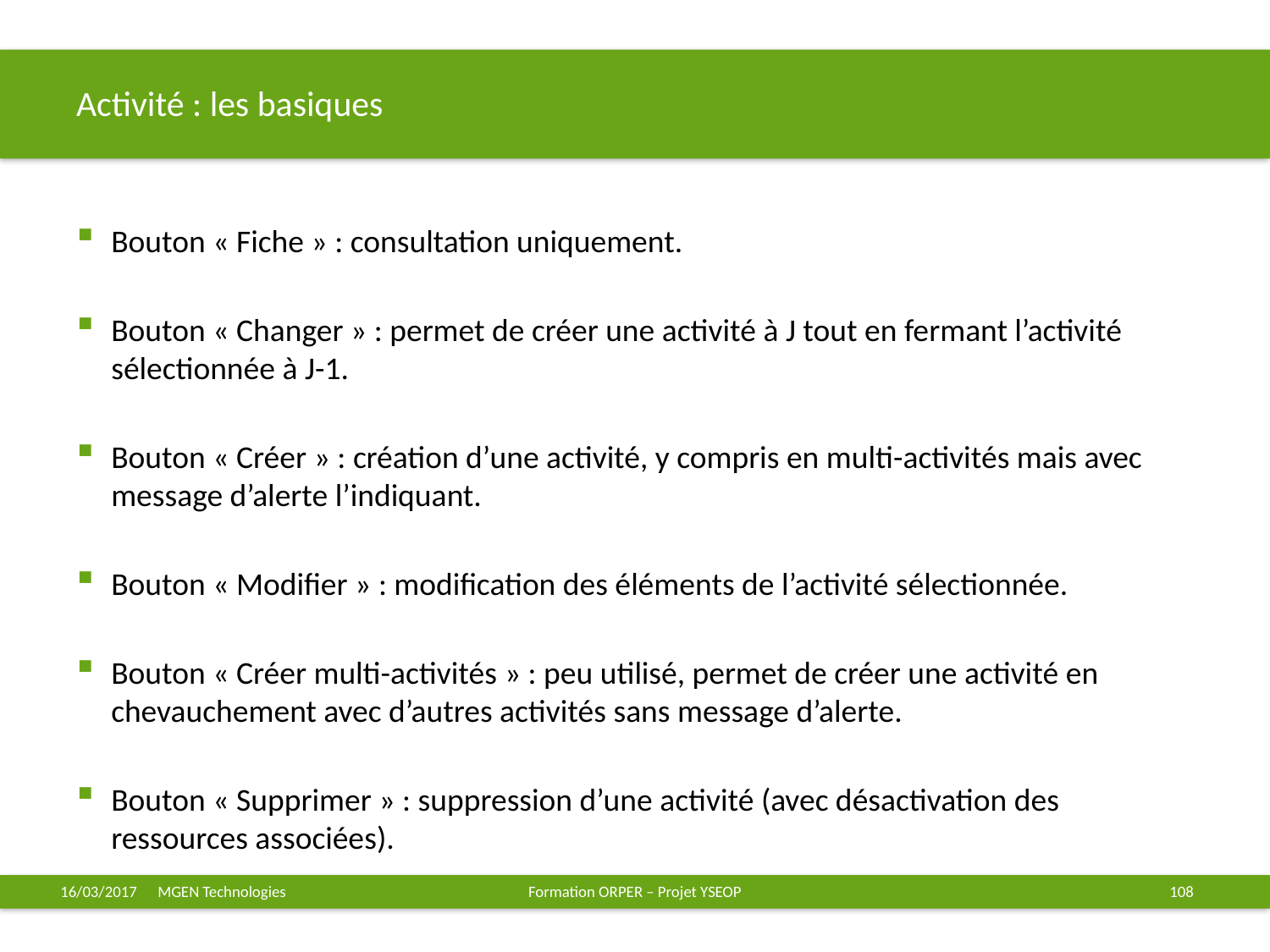

# Activité : les basiques
Bouton « Fiche » : consultation uniquement.

Bouton « Changer » : permet de créer une activité à J tout en fermant l’activité sélectionnée à J-1.

Bouton « Créer » : création d’une activité, y compris en multi-activités mais avec message d’alerte l’indiquant.

Bouton « Modifier » : modification des éléments de l’activité sélectionnée.

Bouton « Créer multi-activités » : peu utilisé, permet de créer une activité en chevauchement avec d’autres activités sans message d’alerte.

Bouton « Supprimer » : suppression d’une activité (avec désactivation des ressources associées).

16/03/2017
Formation ORPER – Projet YSEOP
108